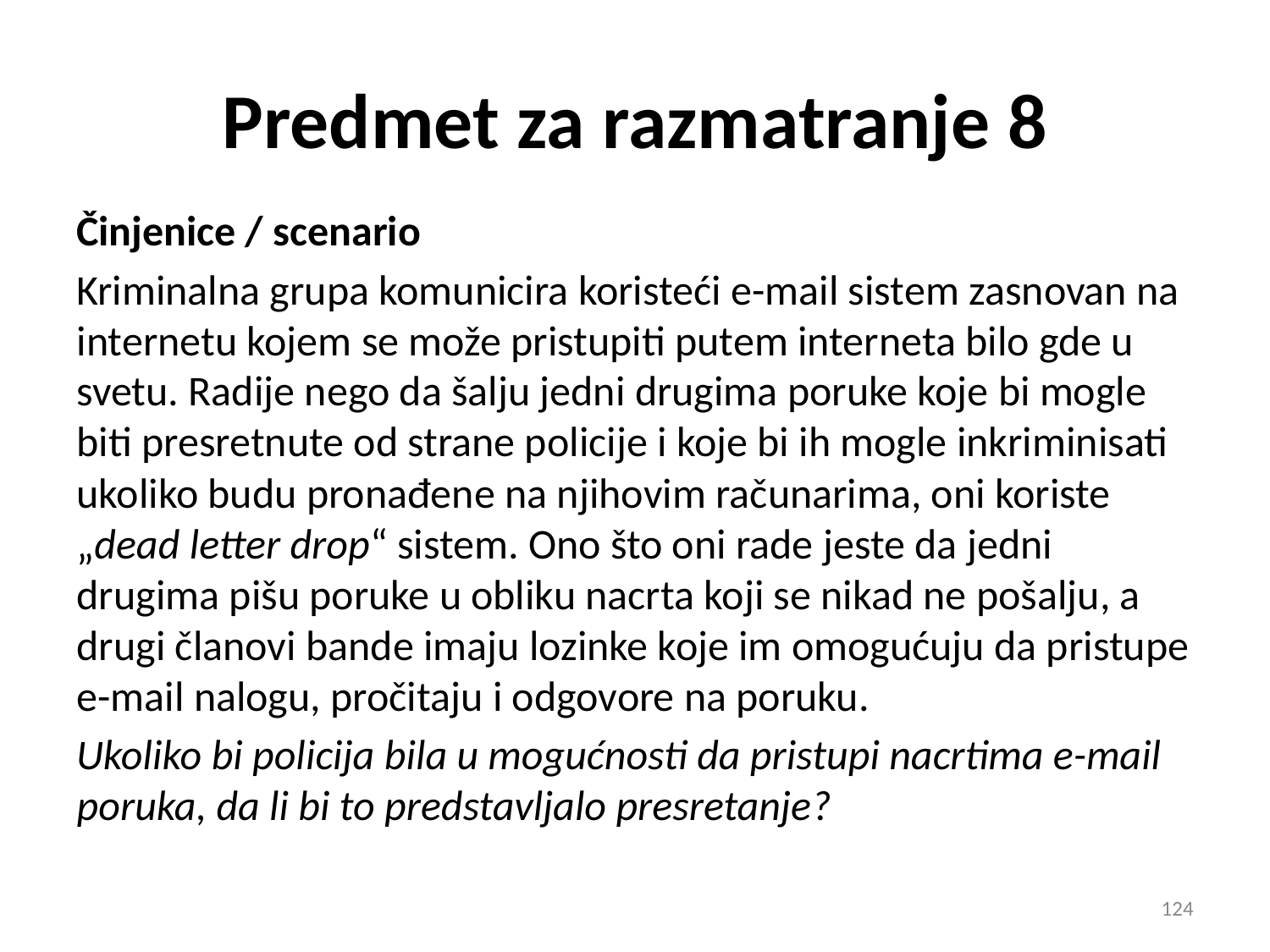

# Predmet za razmatranje 8
Činjenice / scenario
Kriminalna grupa komunicira koristeći e-mail sistem zasnovan na internetu kojem se može pristupiti putem interneta bilo gde u svetu. Radije nego da šalju jedni drugima poruke koje bi mogle biti presretnute od strane policije i koje bi ih mogle inkriminisati ukoliko budu pronađene na njihovim računarima, oni koriste „dead letter drop“ sistem. Ono što oni rade jeste da jedni drugima pišu poruke u obliku nacrta koji se nikad ne pošalju, a drugi članovi bande imaju lozinke koje im omogućuju da pristupe e-mail nalogu, pročitaju i odgovore na poruku.
Ukoliko bi policija bila u mogućnosti da pristupi nacrtima e-mail poruka, da li bi to predstavljalo presretanje?
124